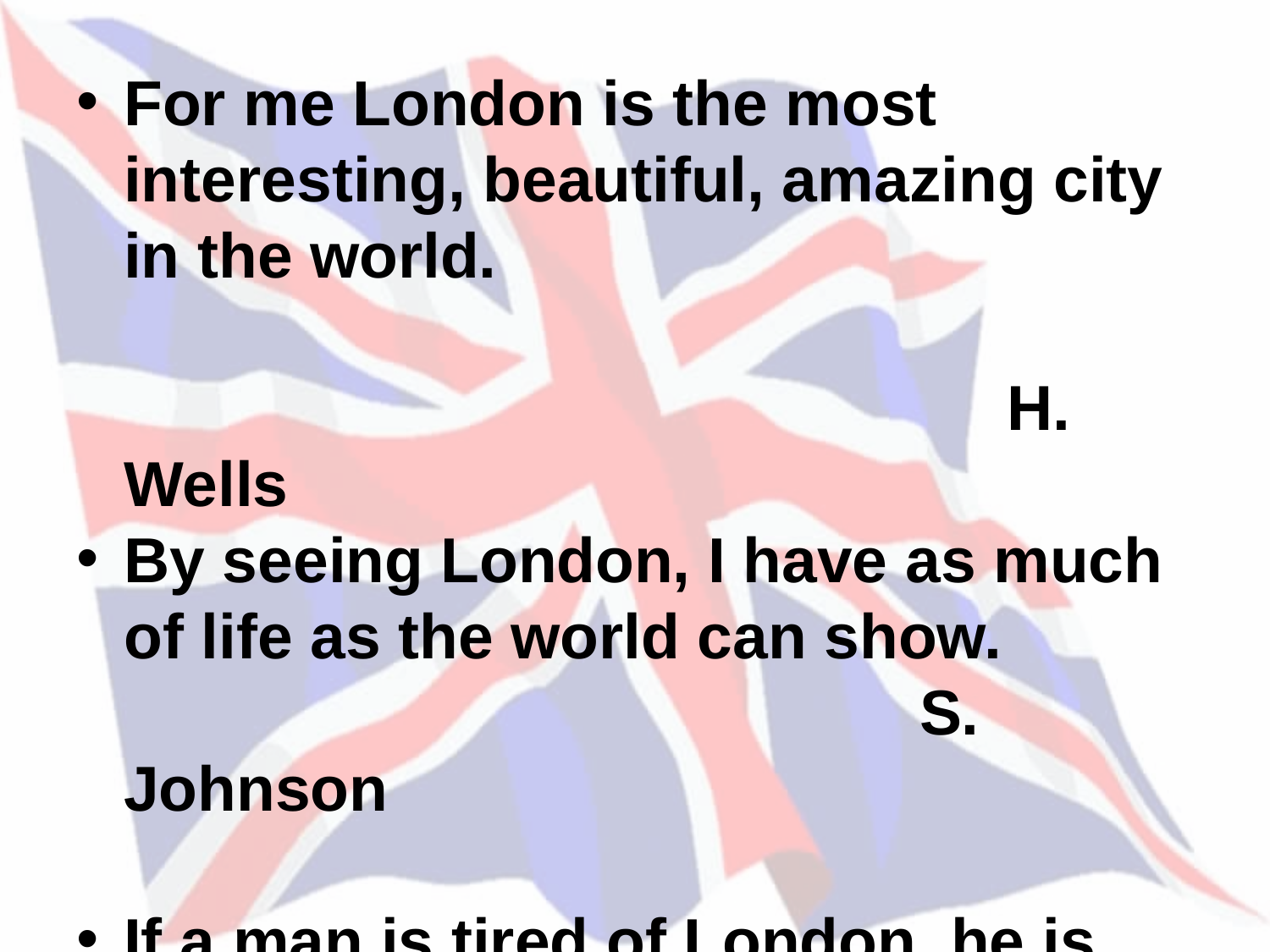

For me London is the most interesting, beautiful, amazing city in the world.
                                                     H. Wells
By seeing London, I have as much of life as the world can show.
                                                S. Johnson

If a man is tired of London, he is tired of life, for there is in London all that life can afford.
                                             S. Johnson